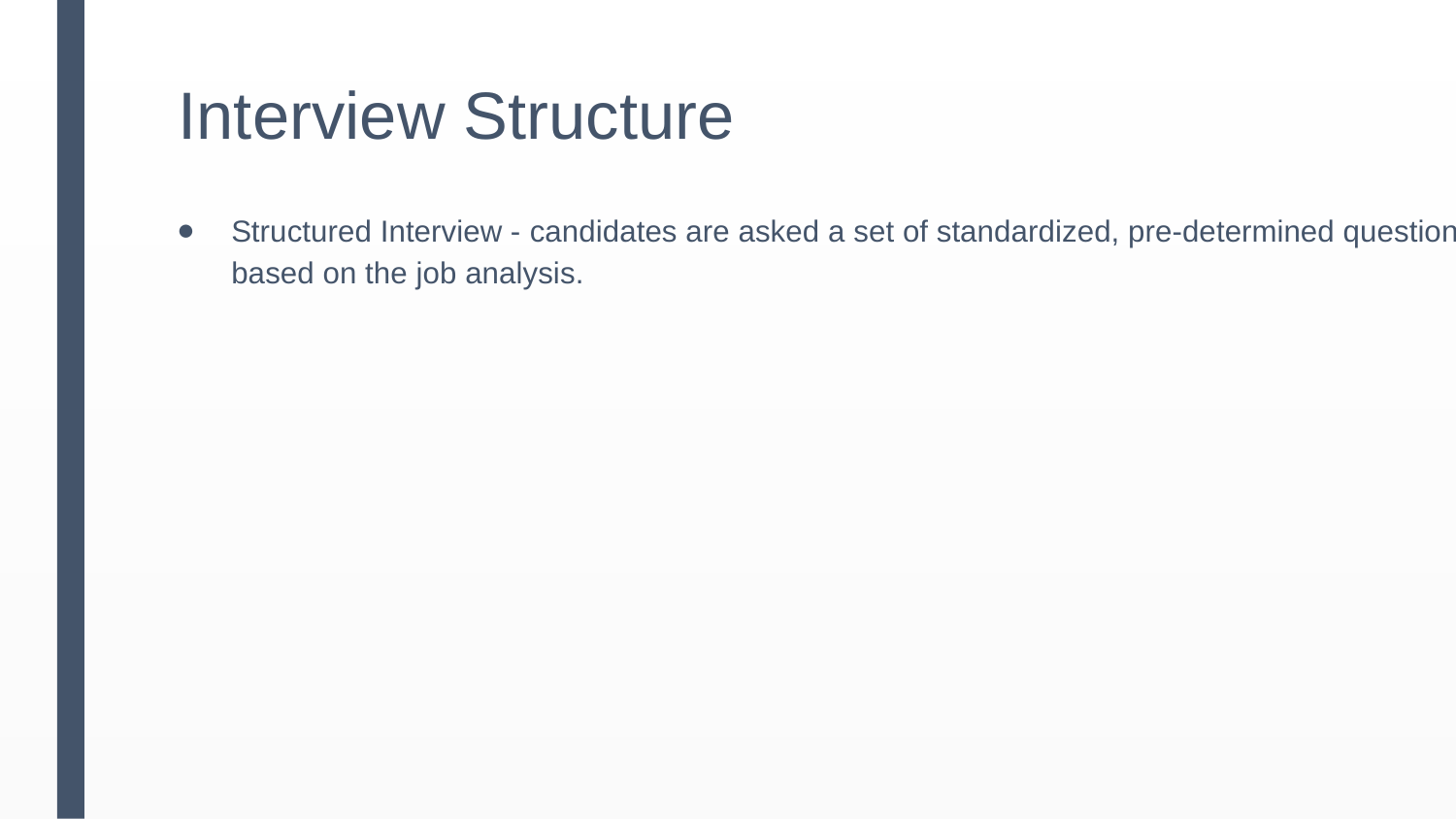

# Interview Structure
Structured Interview - candidates are asked a set of standardized, pre-determined questions based on the job analysis.